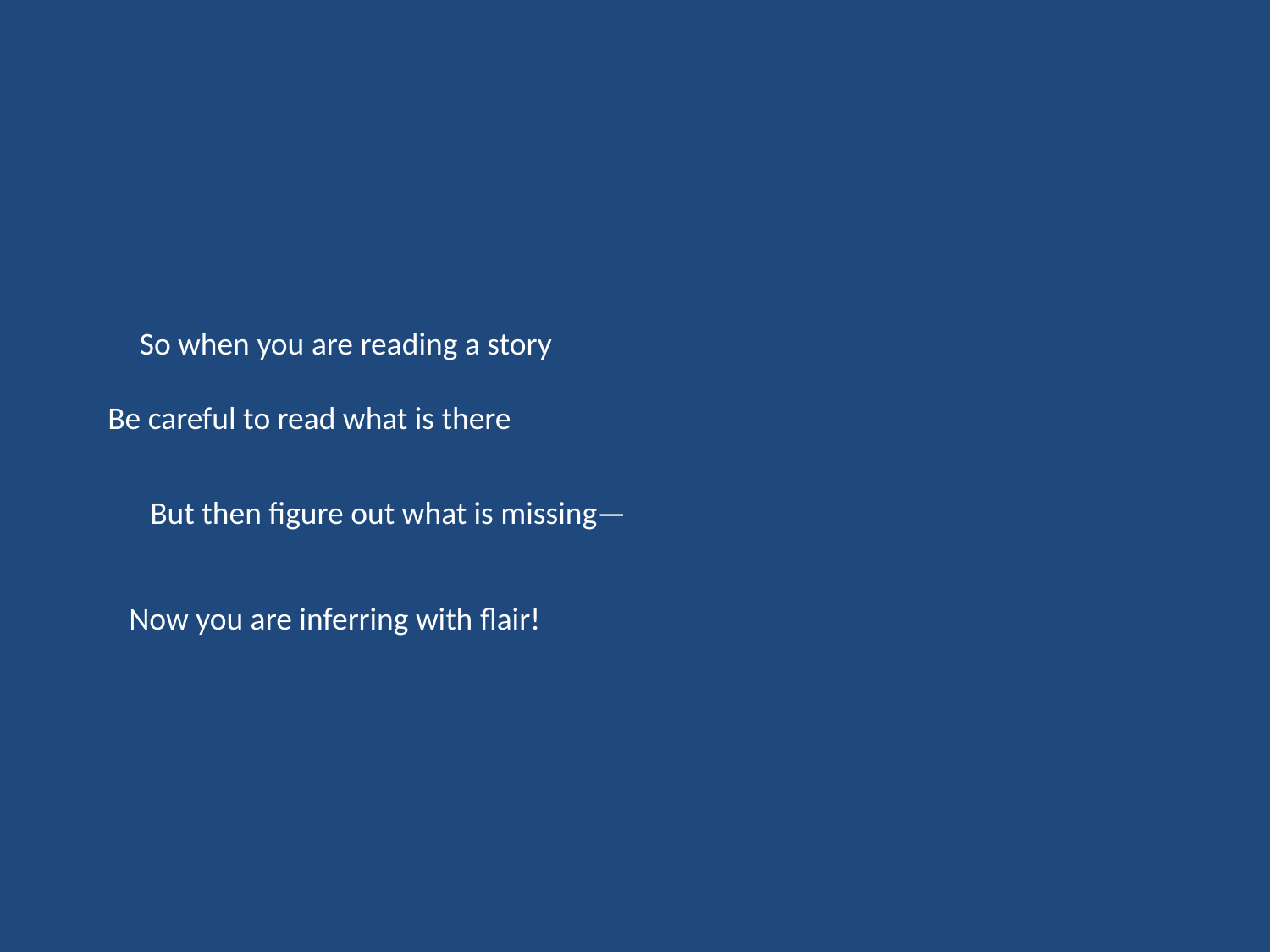

#
So when you are reading a story
Be careful to read what is there
But then figure out what is missing—
Now you are inferring with flair!